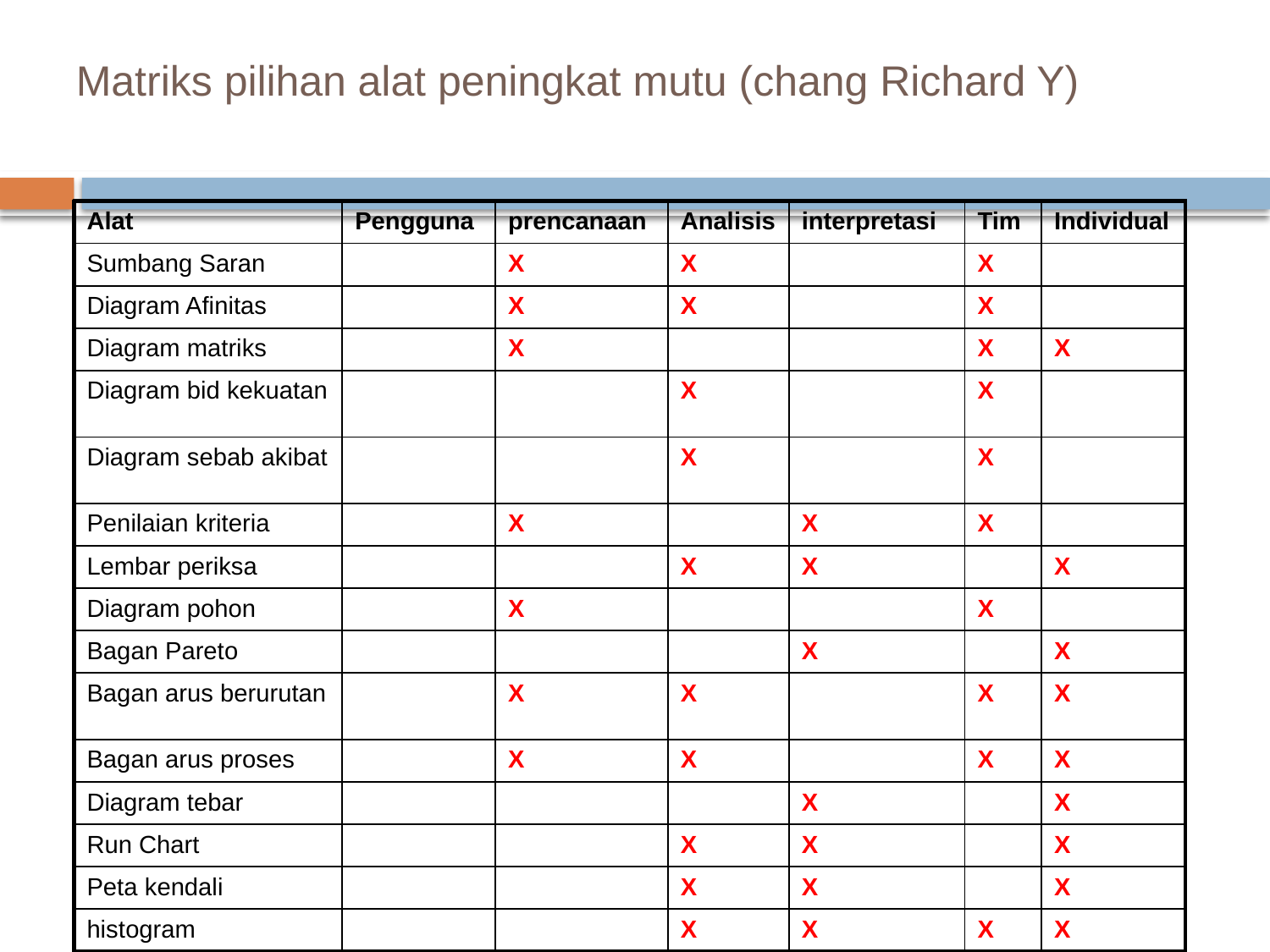

# Matriks pilihan alat peningkat mutu (chang Richard Y)
| Alat | Pengguna | prencanaan | Analisis | interpretasi | Tim | Individual |
| --- | --- | --- | --- | --- | --- | --- |
| Sumbang Saran |  | X | X |  | X |  |
| Diagram Afinitas |  | X | X |  | X |  |
| Diagram matriks |  | X |  |  | X | X |
| Diagram bid kekuatan |  |  | X |  | X |  |
| Diagram sebab akibat |  |  | X |  | X |  |
| Penilaian kriteria |  | X |  | X | X |  |
| Lembar periksa |  |  | X | X |  | X |
| Diagram pohon |  | X |  |  | X |  |
| Bagan Pareto |  |  |  | X |  | X |
| Bagan arus berurutan |  | X | X |  | X | X |
| Bagan arus proses |  | X | X |  | X | X |
| Diagram tebar |  |  |  | X |  | X |
| Run Chart |  |  | X | X |  | X |
| Peta kendali |  |  | X | X |  | X |
| histogram |  |  | X | X | X | X |